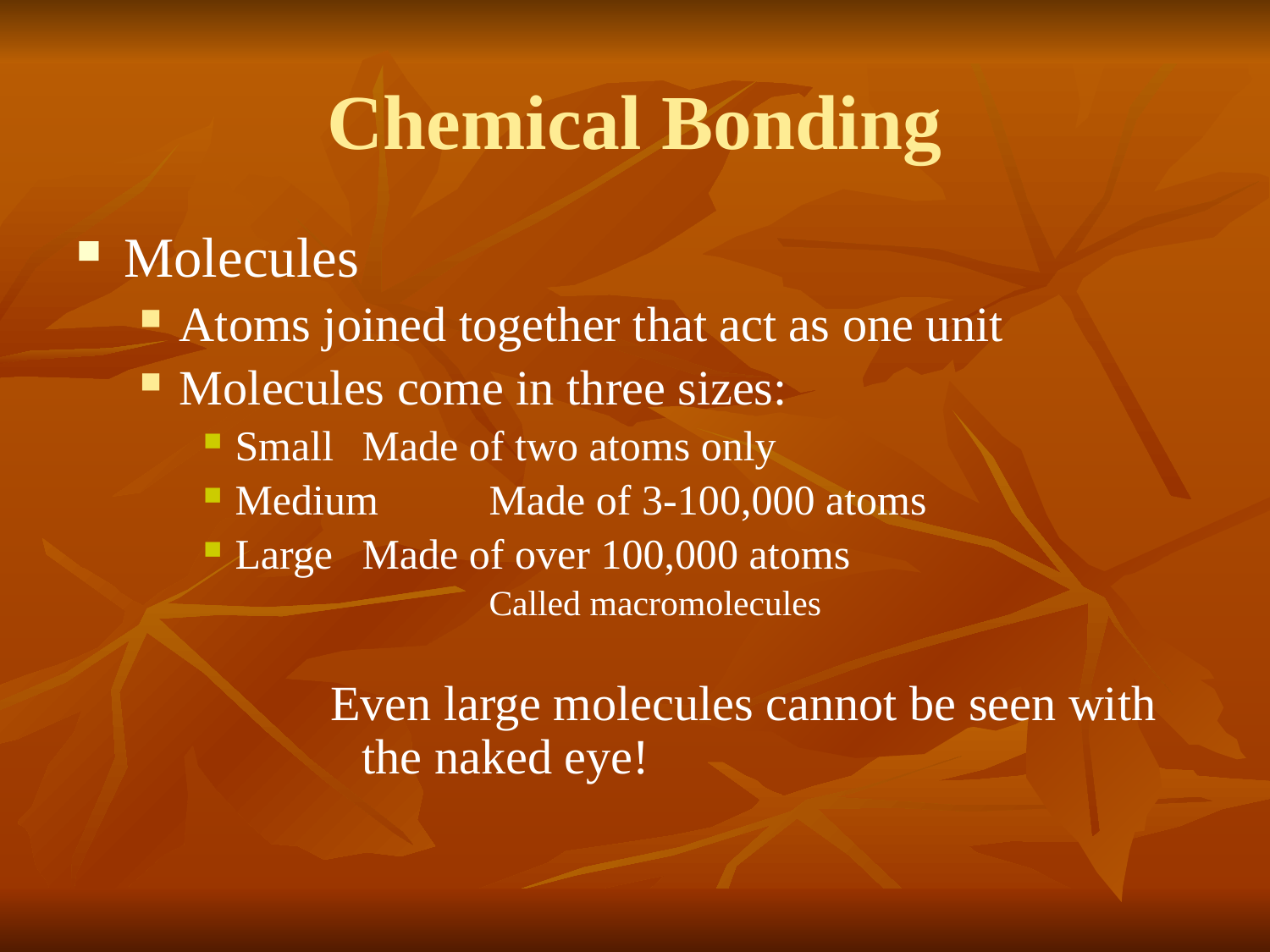

# Chemical Bonding
Molecules
Atoms joined together that act as one unit
Molecules come in three sizes:
Small	Made of two atoms only
Medium	Made of 3-100,000 atoms
Large	Made of over 100,000 atoms
		Called macromolecules

Even large molecules cannot be seen with the naked eye!